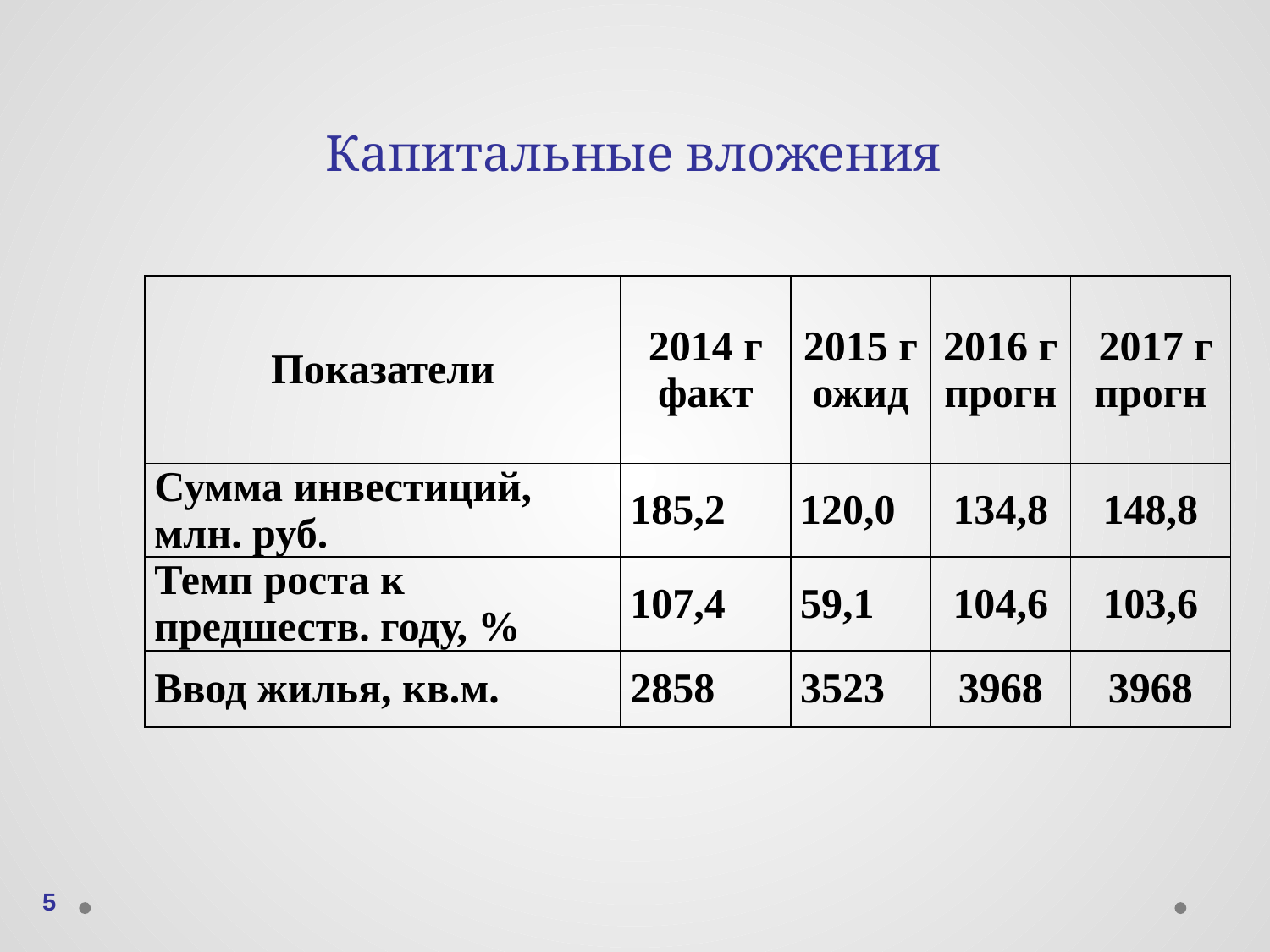

# Капитальные вложения

| Показатели | 2014 г факт | 2015 г ожид | 2016 г прогн | 2017 г прогн |
| --- | --- | --- | --- | --- |
| Сумма инвестиций, млн. руб. | 185,2 | 120,0 | 134,8 | 148,8 |
| Темп роста к предшеств. году, % | 107,4 | 59,1 | 104,6 | 103,6 |
| Ввод жилья, кв.м. | 2858 | 3523 | 3968 | 3968 |
5